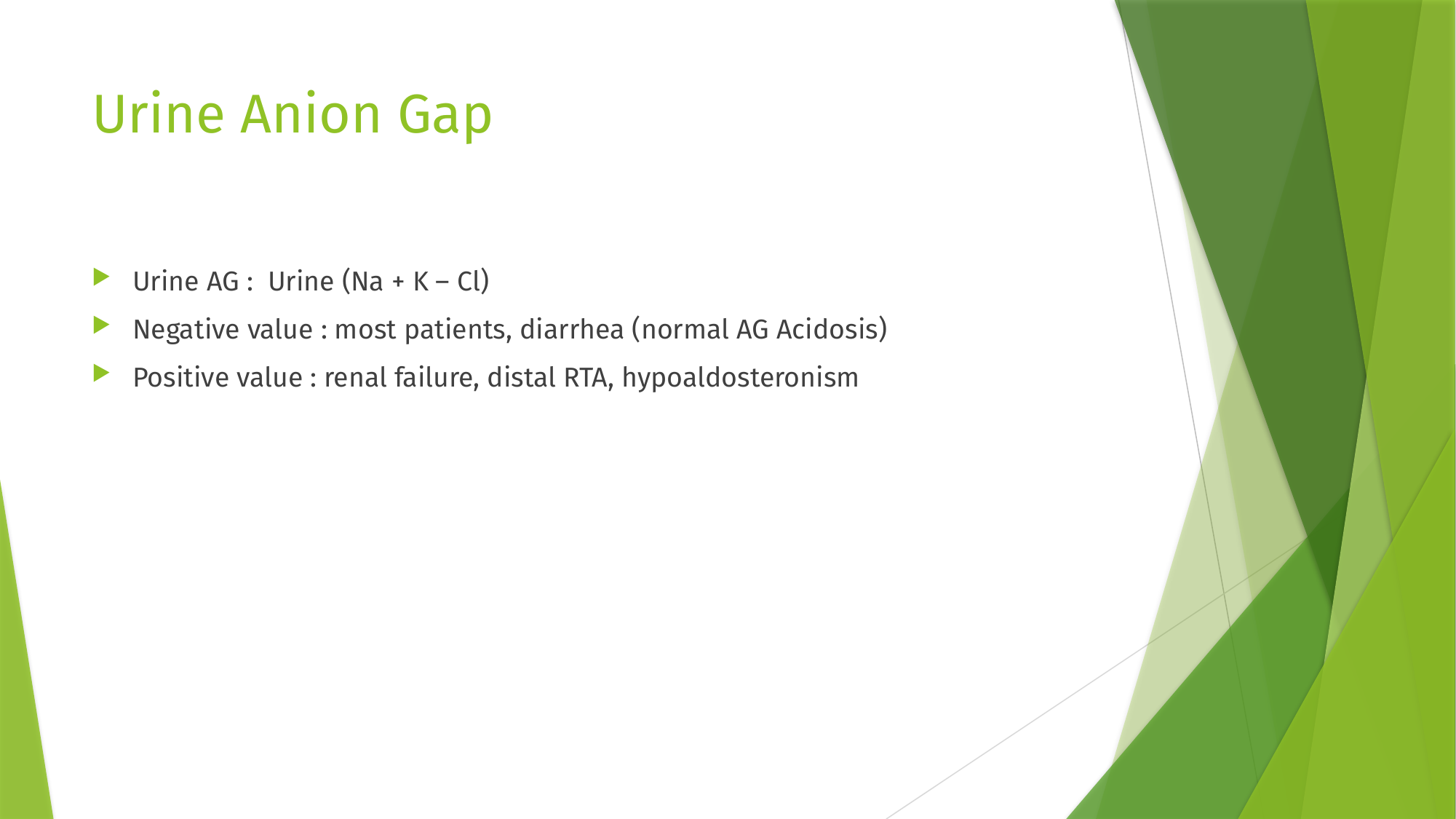

# Urine Anion Gap
Urine AG :  Urine (Na + K – Cl)
Negative value : most patients, diarrhea (normal AG Acidosis)
Positive value : renal failure, distal RTA, hypoaldosteronism